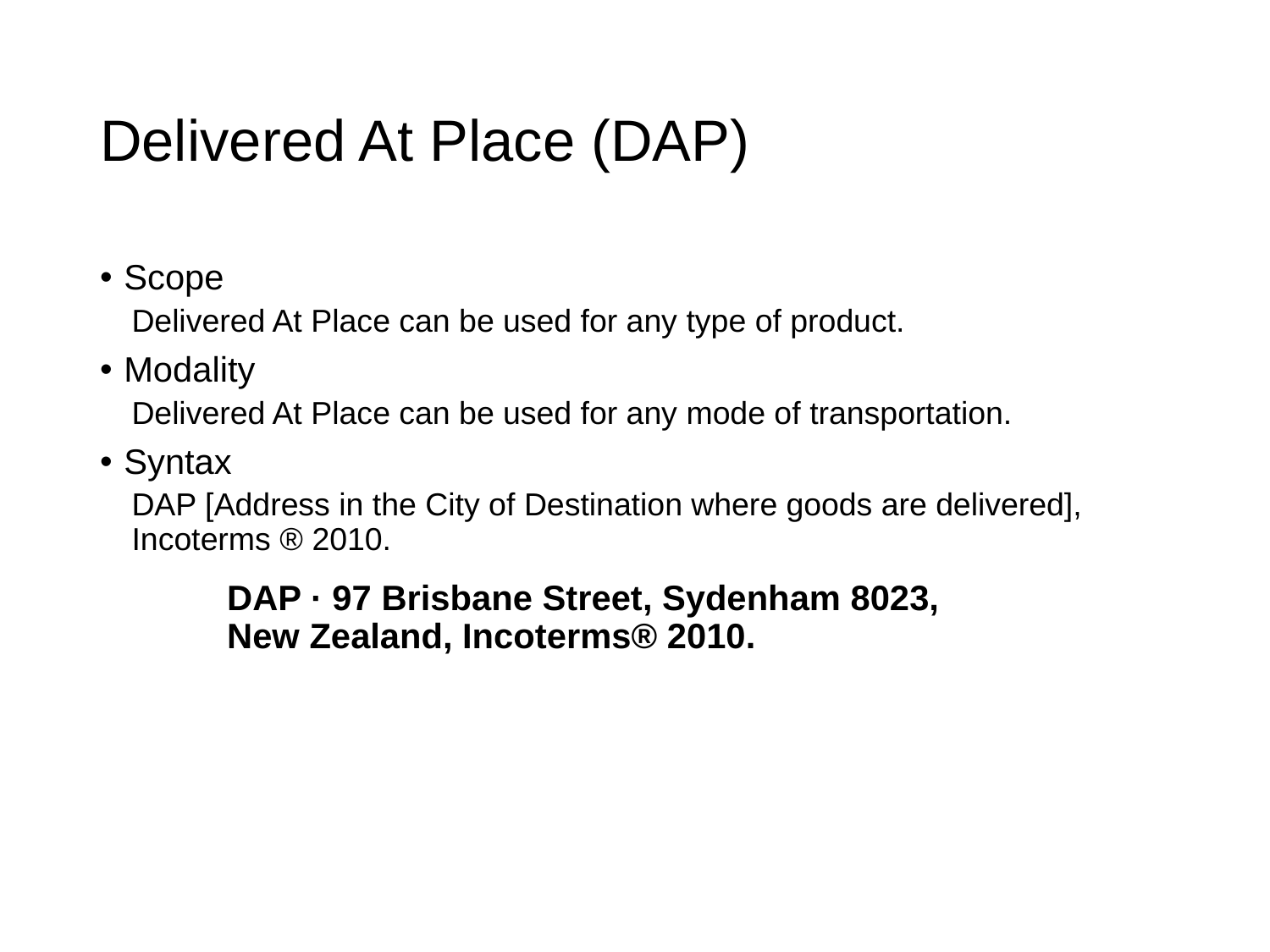

# Delivered At Place (DAP)
Scope
Delivered At Place can be used for any type of product.
Modality
Delivered At Place can be used for any mode of transportation.
Syntax
DAP [Address in the City of Destination where goods are delivered], Incoterms ® 2010.
	DAP · 97 Brisbane Street, Sydenham 8023,
	New Zealand, Incoterms® 2010.